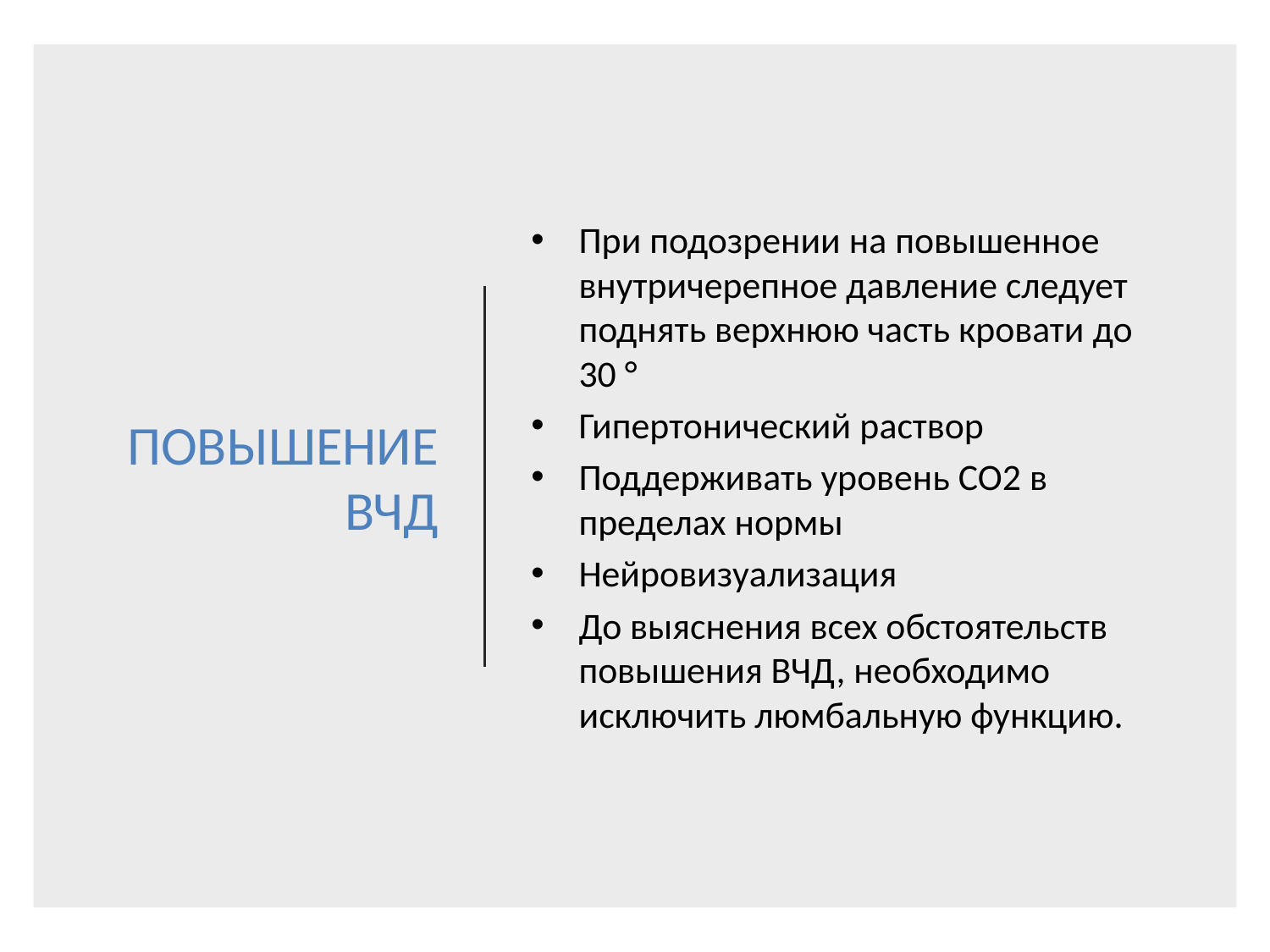

# ПОВЫШЕНИЕ ВЧД
При подозрении на повышенное внутричерепное давление следует поднять верхнюю часть кровати до 30 °
Гипертонический раствор
Поддерживать уровень CO2 в пределах нормы
Нейровизуализация
До выяснения всех обстоятельств повышения ВЧД, необходимо исключить люмбальную функцию.